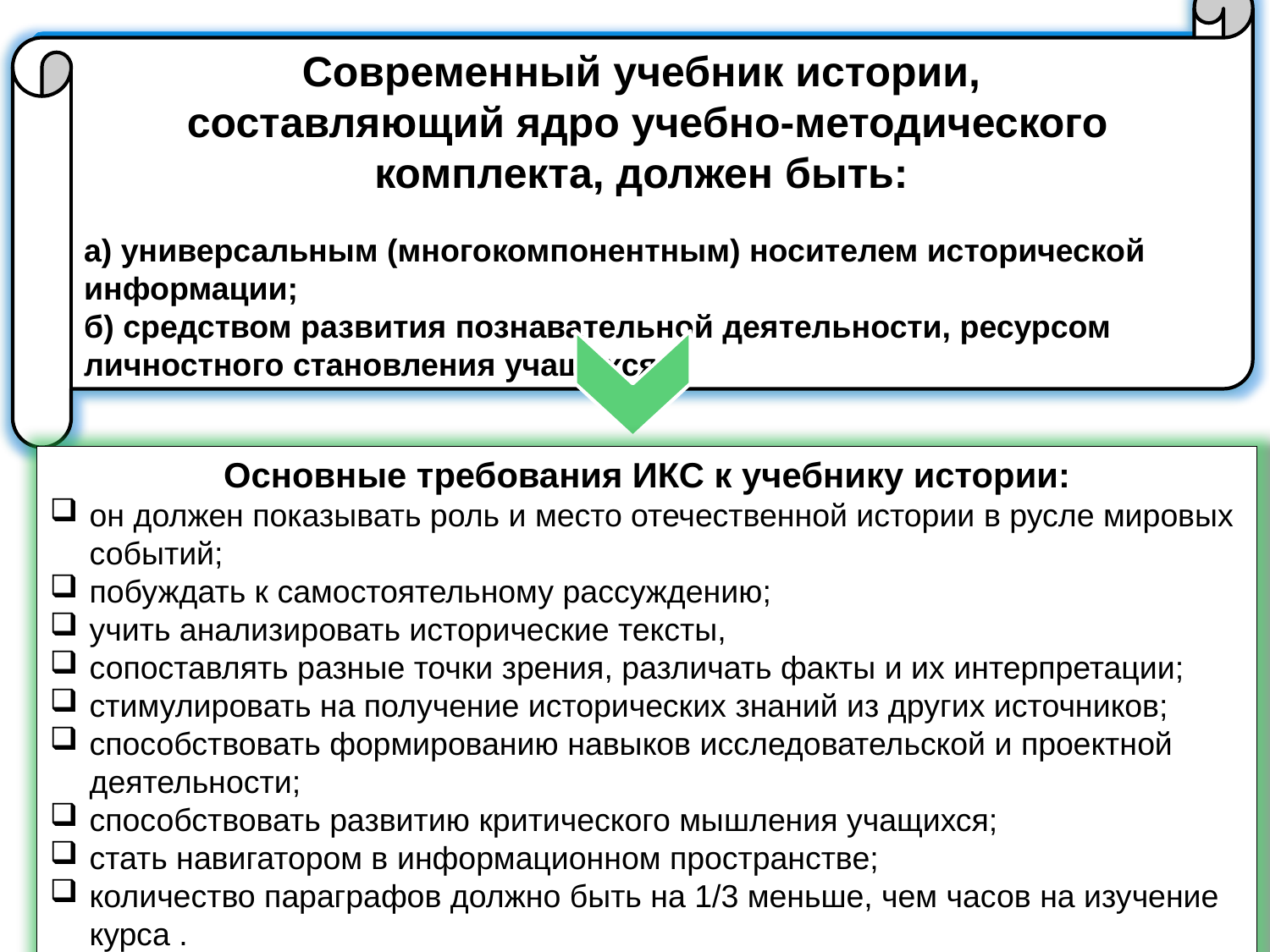

Современный учебник истории,
составляющий ядро учебно-методического комплекта, должен быть:

а) универсальным (многокомпонентным) носителем исторической информации;
б) средством развития познавательной деятельности, ресурсом личностного становления учащихся.

Основные требования ИКС к учебнику истории:
он должен показывать роль и место отечественной истории в русле мировых событий;
побуждать к самостоятельному рассуждению;
учить анализировать исторические тексты,
сопоставлять разные точки зрения, различать факты и их интерпретации;
стимулировать на получение исторических знаний из других источников;
способствовать формированию навыков исследовательской и проектной деятельности;
способствовать развитию критического мышления учащихся;
стать навигатором в информационном пространстве;
количество параграфов должно быть на 1/3 меньше, чем часов на изучение курса .